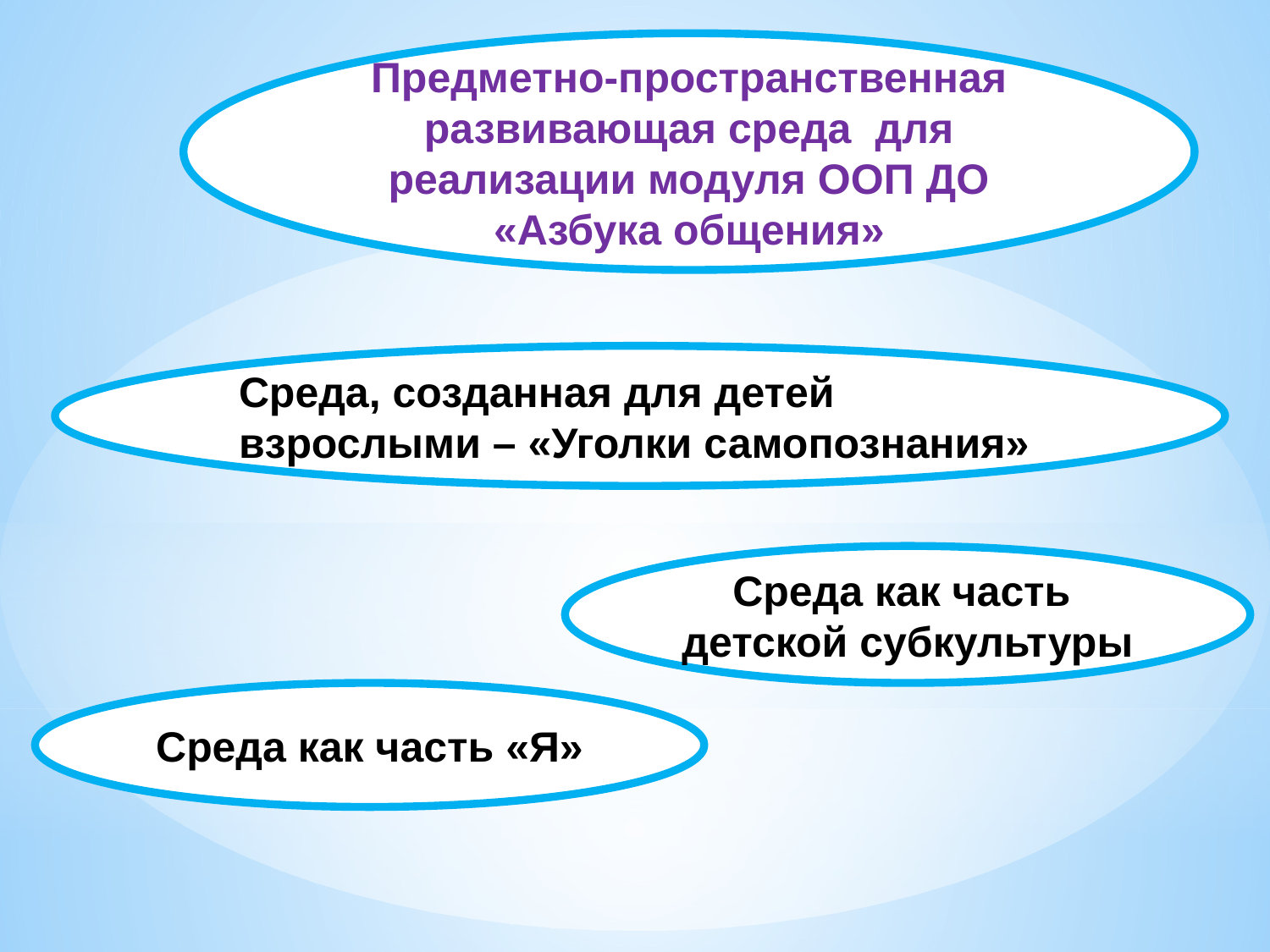

Предметно-пространственная развивающая среда  для реализации модуля ООП ДО «Азбука общения»
Среда, созданная для детей взрослыми – «Уголки самопознания»
Среда как часть
детской субкультуры
Среда как часть «Я»